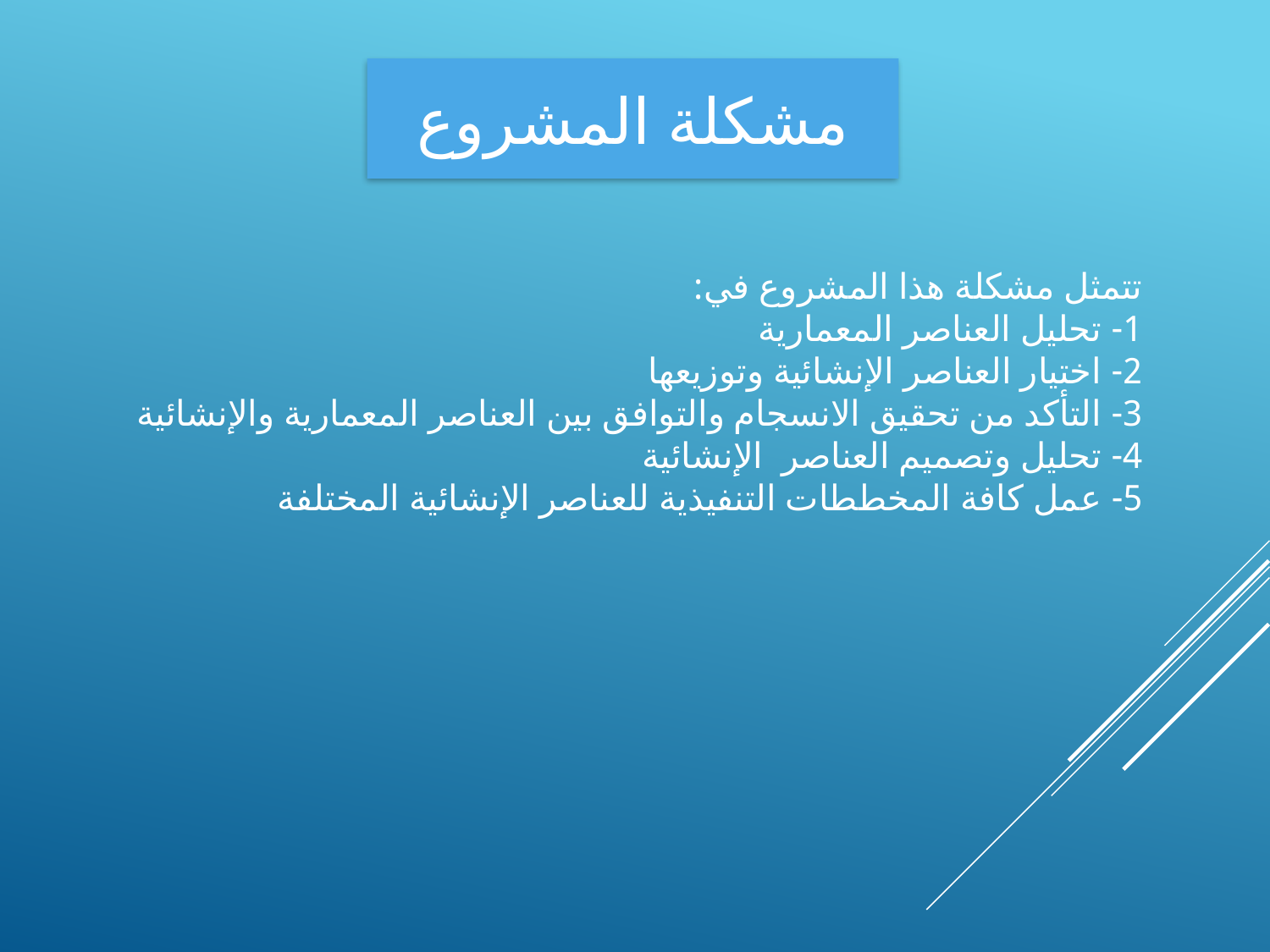

# مشكلة المشروع
تتمثل مشكلة هذا المشروع في:
1- تحليل العناصر المعمارية
2- اختيار العناصر الإنشائية وتوزيعها
3- التأكد من تحقيق الانسجام والتوافق بين العناصر المعمارية والإنشائية
4- تحليل وتصميم العناصر  الإنشائية
5- عمل كافة المخططات التنفيذية للعناصر الإنشائية المختلفة